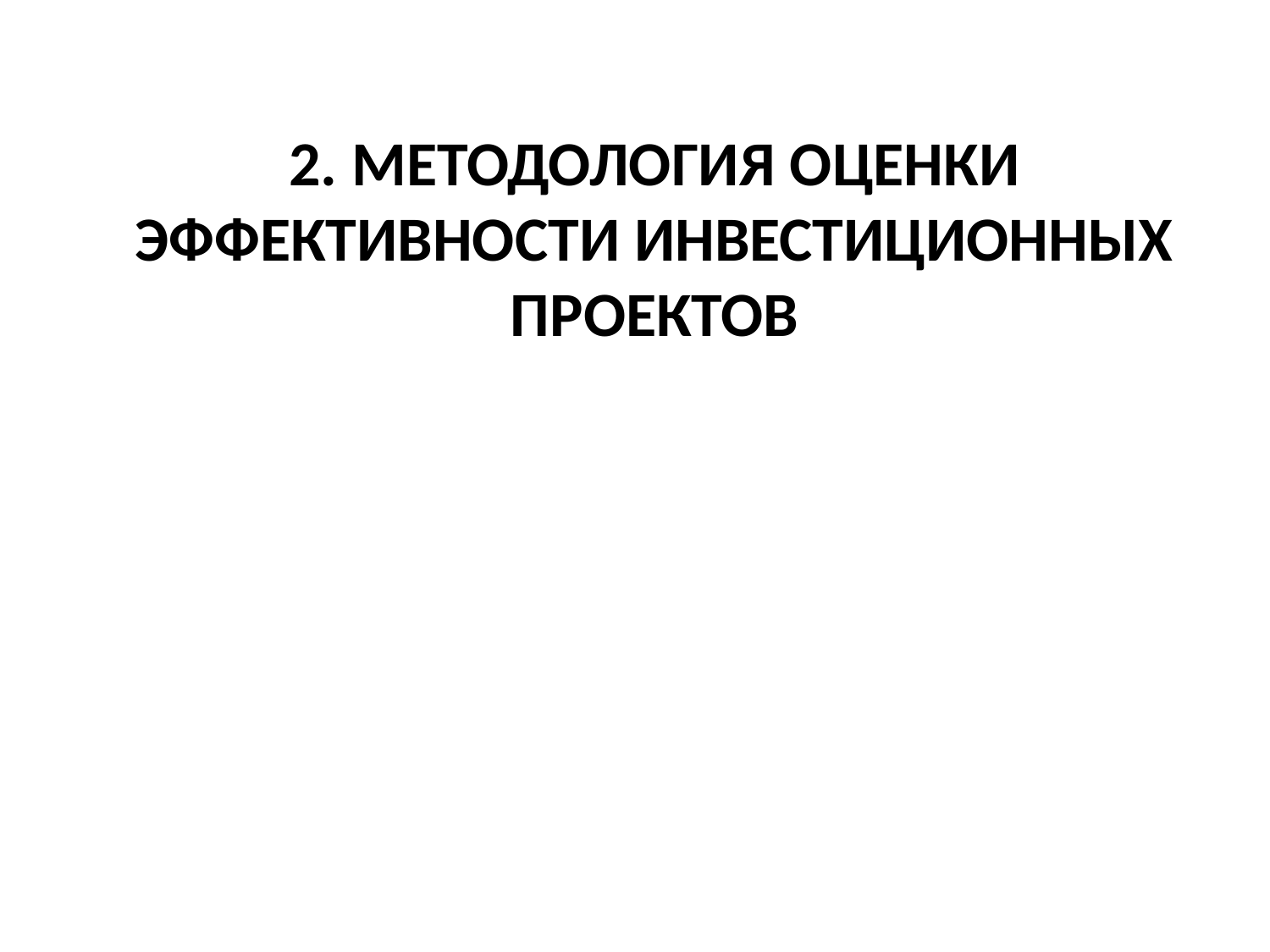

# 2. МЕТОДОЛОГИЯ ОЦЕНКИ ЭФФЕКТИВНОСТИ ИНВЕСТИЦИОННЫХ ПРОЕКТОВ